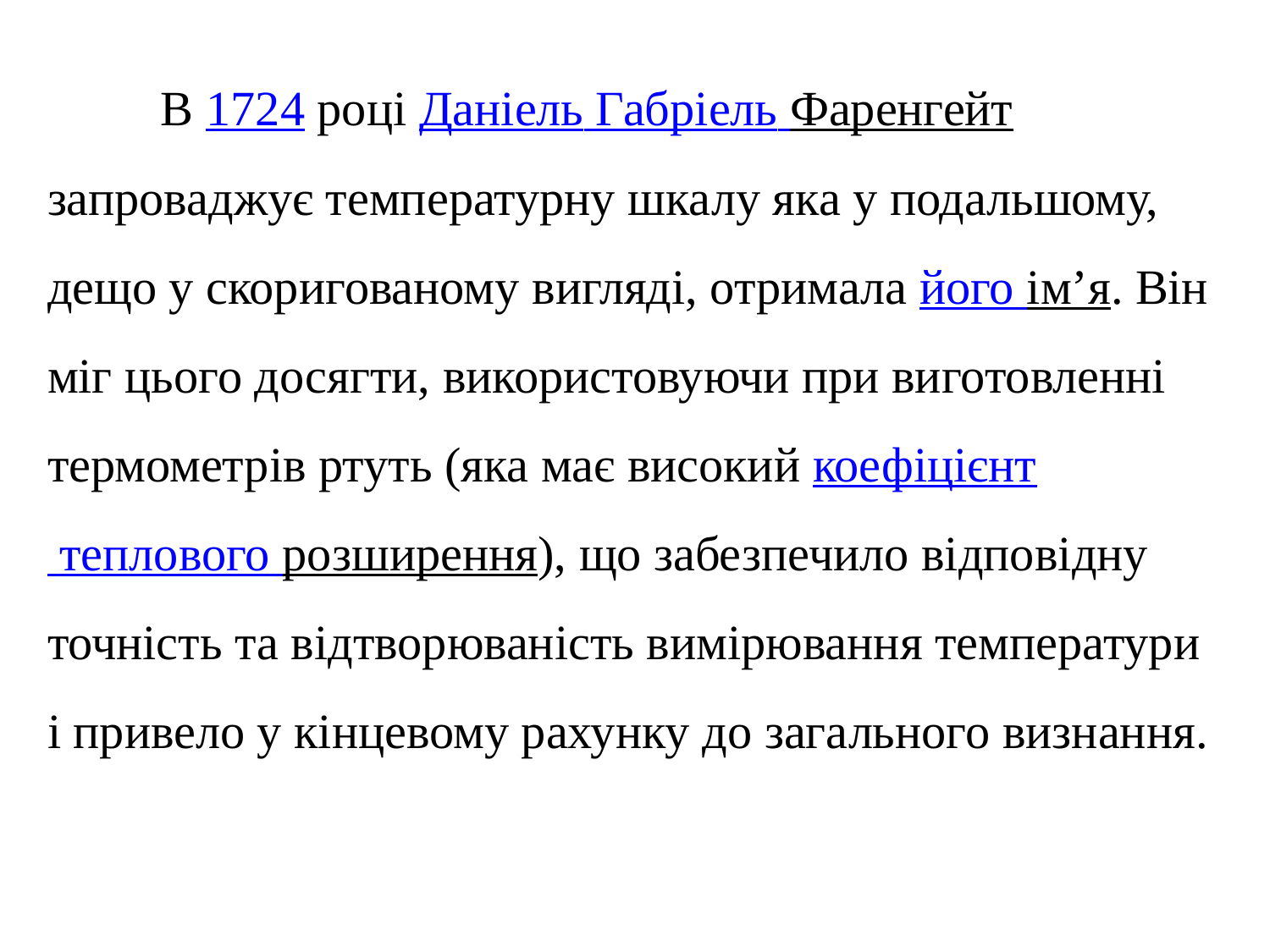

В 1724 році Даніель Габріель Фаренгейт
запроваджує температурну шкалу яка у подальшому, дещо у скоригованому вигляді, отримала його ім’я. Він міг цього досягти, використовуючи при виготовленні термометрів ртуть (яка має високий коефіцієнт теплового розширення), що забезпечило відповідну точність та відтворюваність вимірювання температури і привело у кінцевому рахунку до загального визнання.